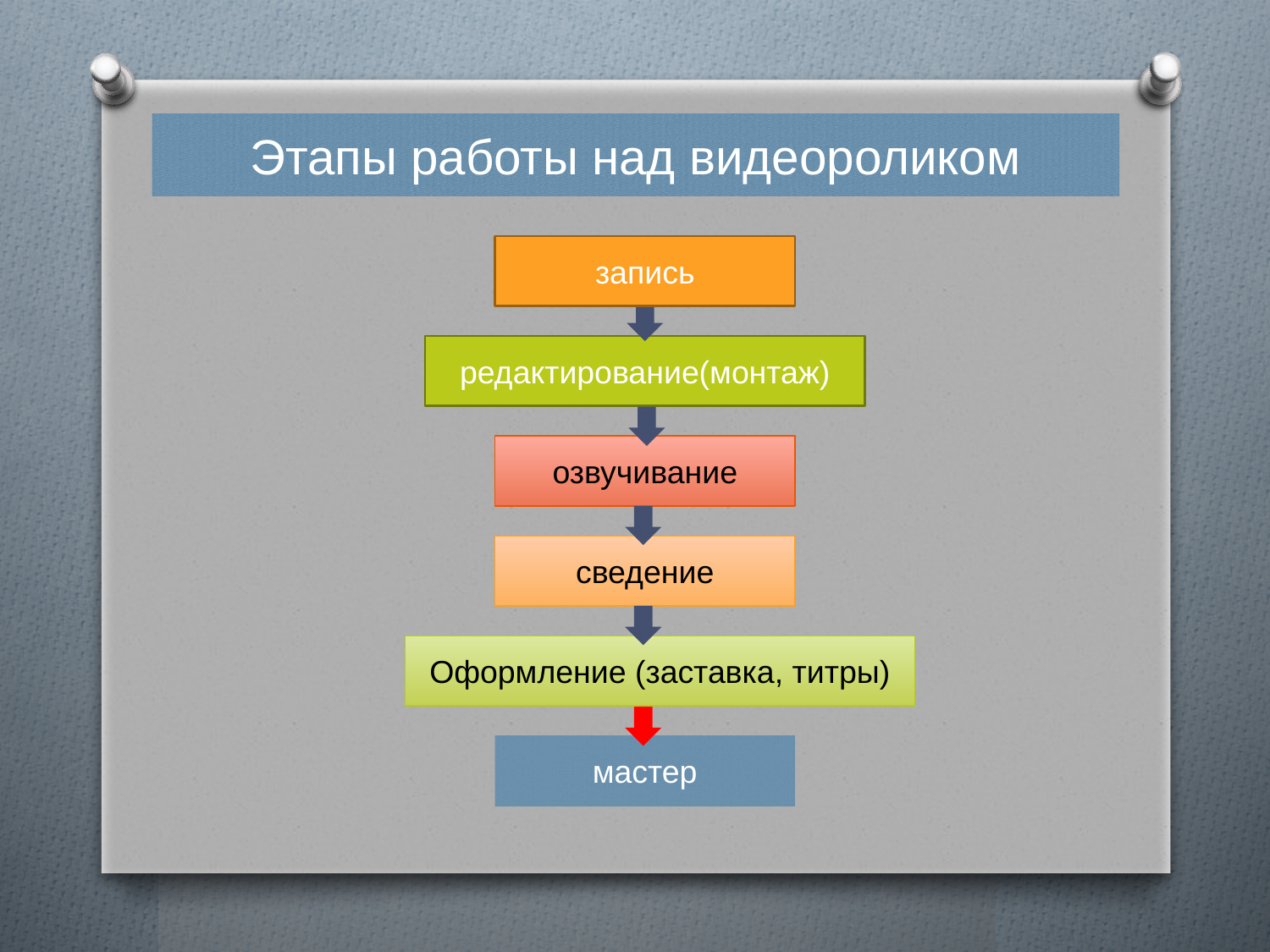

Этапы работы над видеороликом
запись

редактирование(монтаж)

озвучивание

сведение

Оформление (заставка, титры)

мастер